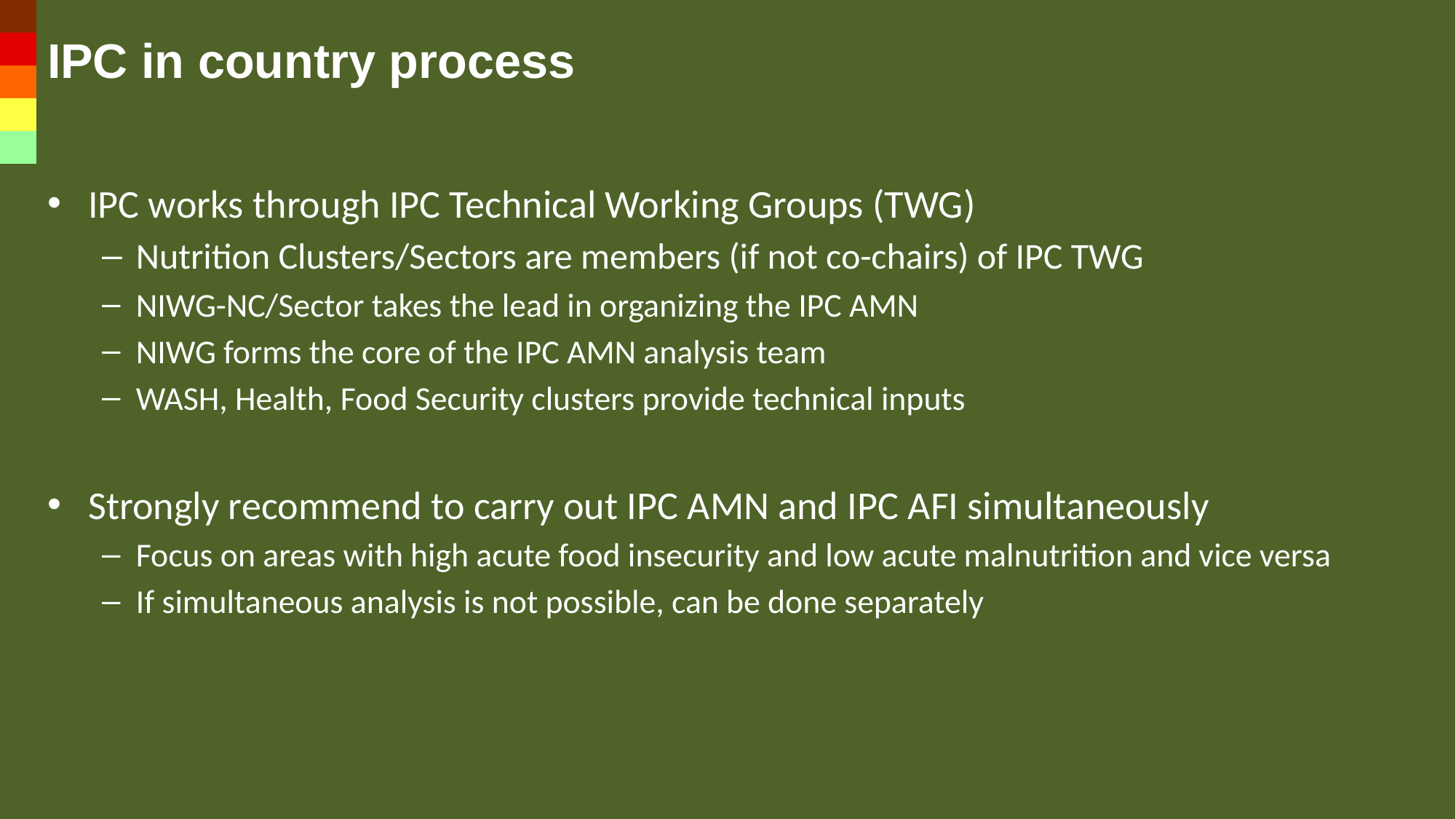

# IPC in country process
IPC works through IPC Technical Working Groups (TWG)
Nutrition Clusters/Sectors are members (if not co-chairs) of IPC TWG
NIWG-NC/Sector takes the lead in organizing the IPC AMN
NIWG forms the core of the IPC AMN analysis team
WASH, Health, Food Security clusters provide technical inputs

Strongly recommend to carry out IPC AMN and IPC AFI simultaneously
Focus on areas with high acute food insecurity and low acute malnutrition and vice versa
If simultaneous analysis is not possible, can be done separately